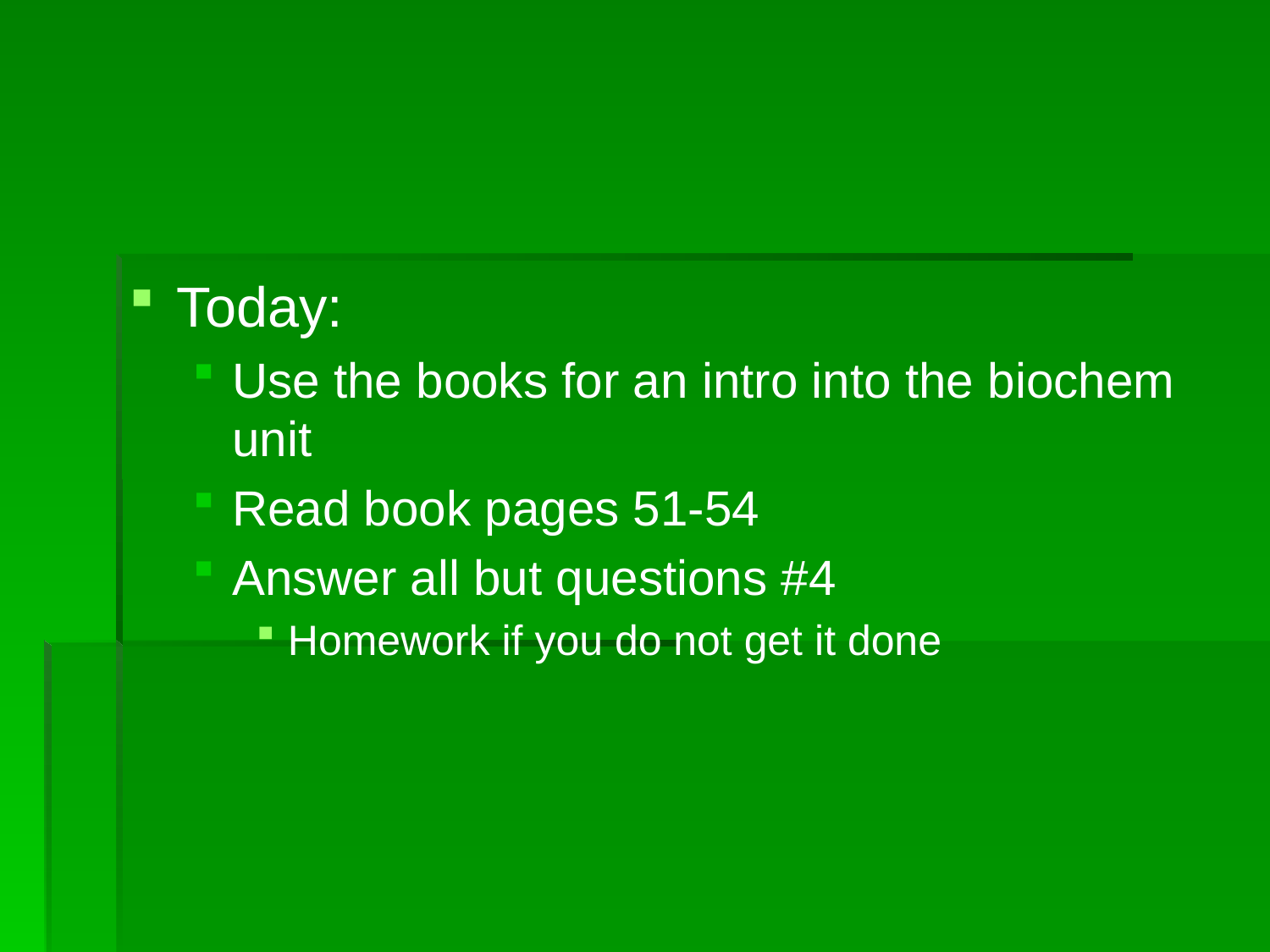

#
Today:
Use the books for an intro into the biochem unit
Read book pages 51-54
Answer all but questions #4
Homework if you do not get it done